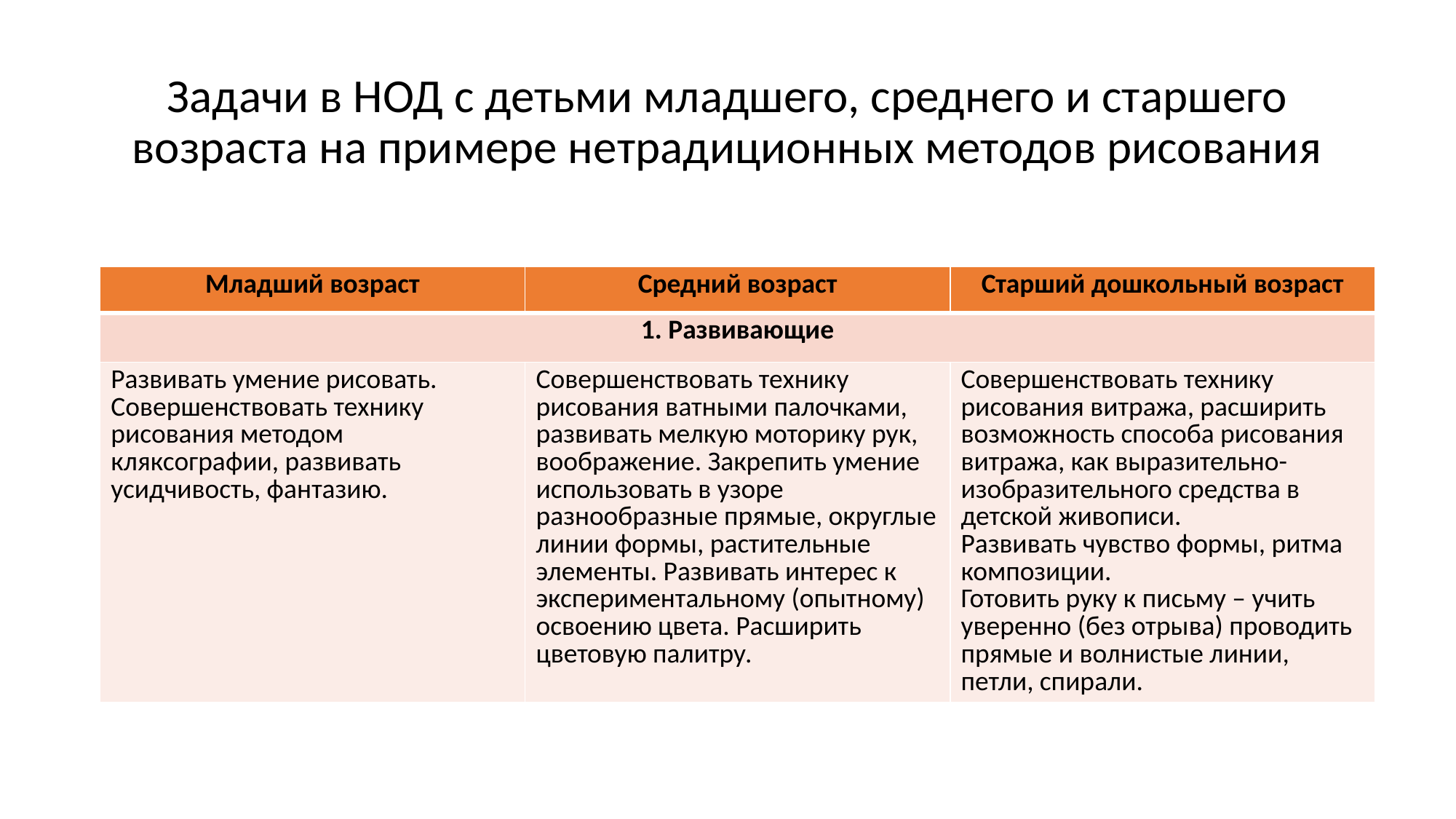

# Задачи в НОД с детьми младшего, среднего и старшего возраста на примере нетрадиционных методов рисования
| Младший возраст | Средний возраст | Старший дошкольный возраст |
| --- | --- | --- |
| 1. Развивающие |  |  |
| Развивать умение рисовать. Совершенствовать технику рисования методом кляксографии, развивать усидчивость, фантазию. | Совершенствовать технику рисования ватными палочками, развивать мелкую моторику рук, воображение. Закрепить умение использовать в узоре разнообразные прямые, округлые линии формы, растительные элементы. Развивать интерес к экспериментальному (опытному) освоению цвета. Расширить цветовую палитру. | Совершенствовать технику рисования витража, расширить возможность способа рисования витража, как выразительно-изобразительного средства в детской живописи. Развивать чувство формы, ритма композиции. Готовить руку к письму – учить уверенно (без отрыва) проводить прямые и волнистые линии, петли, спирали. |